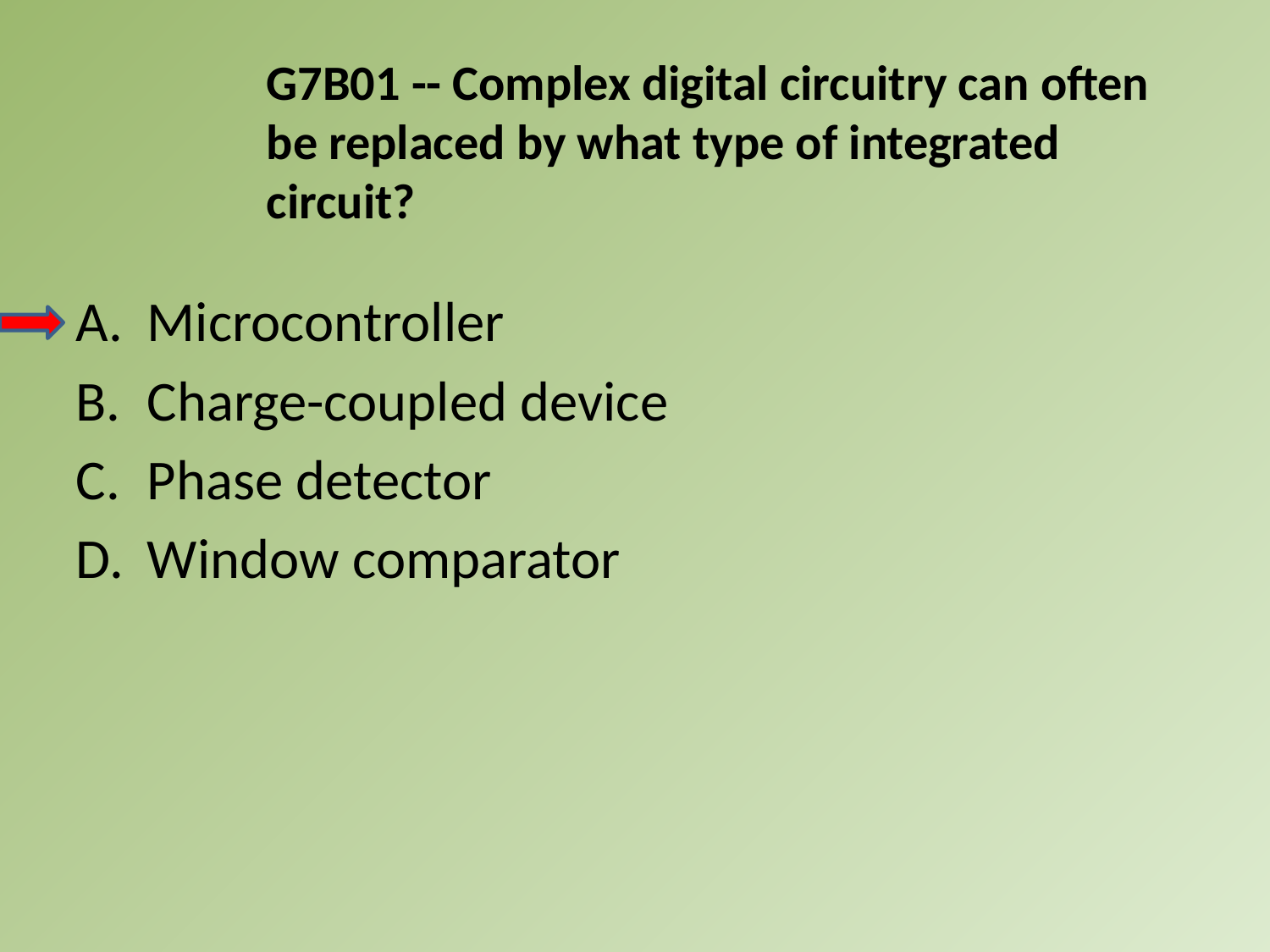

G7B01 -- Complex digital circuitry can often be replaced by what type of integrated circuit?
A.	Microcontroller
B.	Charge-coupled device
C.	Phase detector
D.	Window comparator